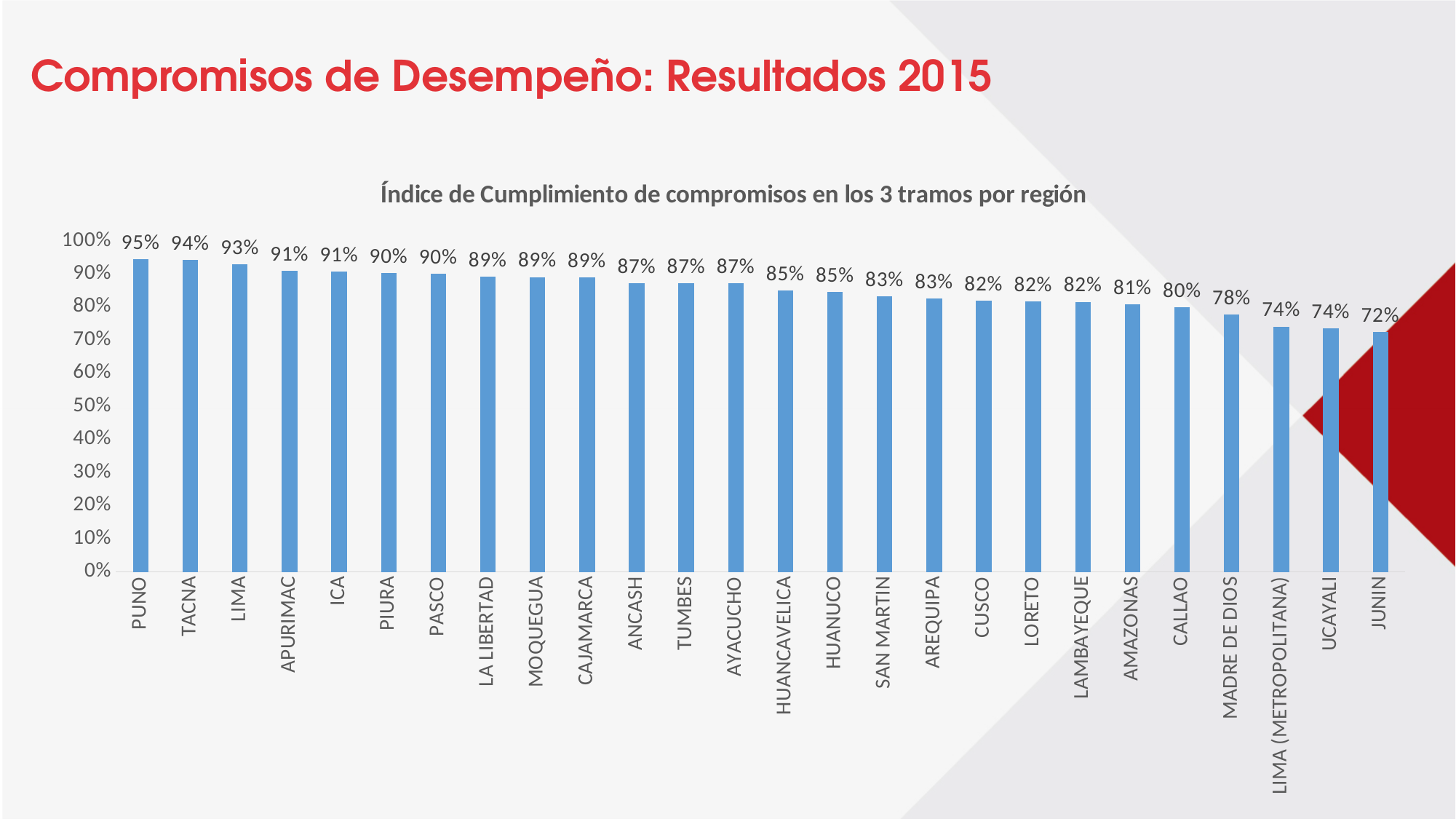

Compromisos de Desempeño: Resultados 2015

### Chart: Índice de Cumplimiento de compromisos en los 3 tramos por región

| Category | Índice de Cumplimiento de compromisos en los 3 tramos |
|---|---|
| PUNO | 0.9451476793248947 |
| TACNA | 0.9428571428571427 |
| LIMA | 0.929936305732484 |
| APURIMAC | 0.9090909090909091 |
| ICA | 0.9069767441860465 |
| PIURA | 0.9027777777777778 |
| PASCO | 0.9016393442622951 |
| LA LIBERTAD | 0.892 |
| MOQUEGUA | 0.890909090909091 |
| CAJAMARCA | 0.8899082568807339 |
| ANCASH | 0.8727272727272728 |
| TUMBES | 0.8727272727272728 |
| AYACUCHO | 0.871794871794872 |
| HUANCAVELICA | 0.8500000000000001 |
| HUANUCO | 0.8465608465608466 |
| SAN MARTIN | 0.8333333333333335 |
| AREQUIPA | 0.8269230769230771 |
| CUSCO | 0.8195488721804512 |
| LORETO | 0.8166666666666665 |
| LAMBAYEQUE | 0.8163265306122448 |
| AMAZONAS | 0.8088235294117646 |
| CALLAO | 0.8 |
| MADRE DE DIOS | 0.7777777777777779 |
| LIMA (METROPOLITANA) | 0.7413793103448277 |
| UCAYALI | 0.7361111111111113 |
| JUNIN | 0.7246376811594204 |